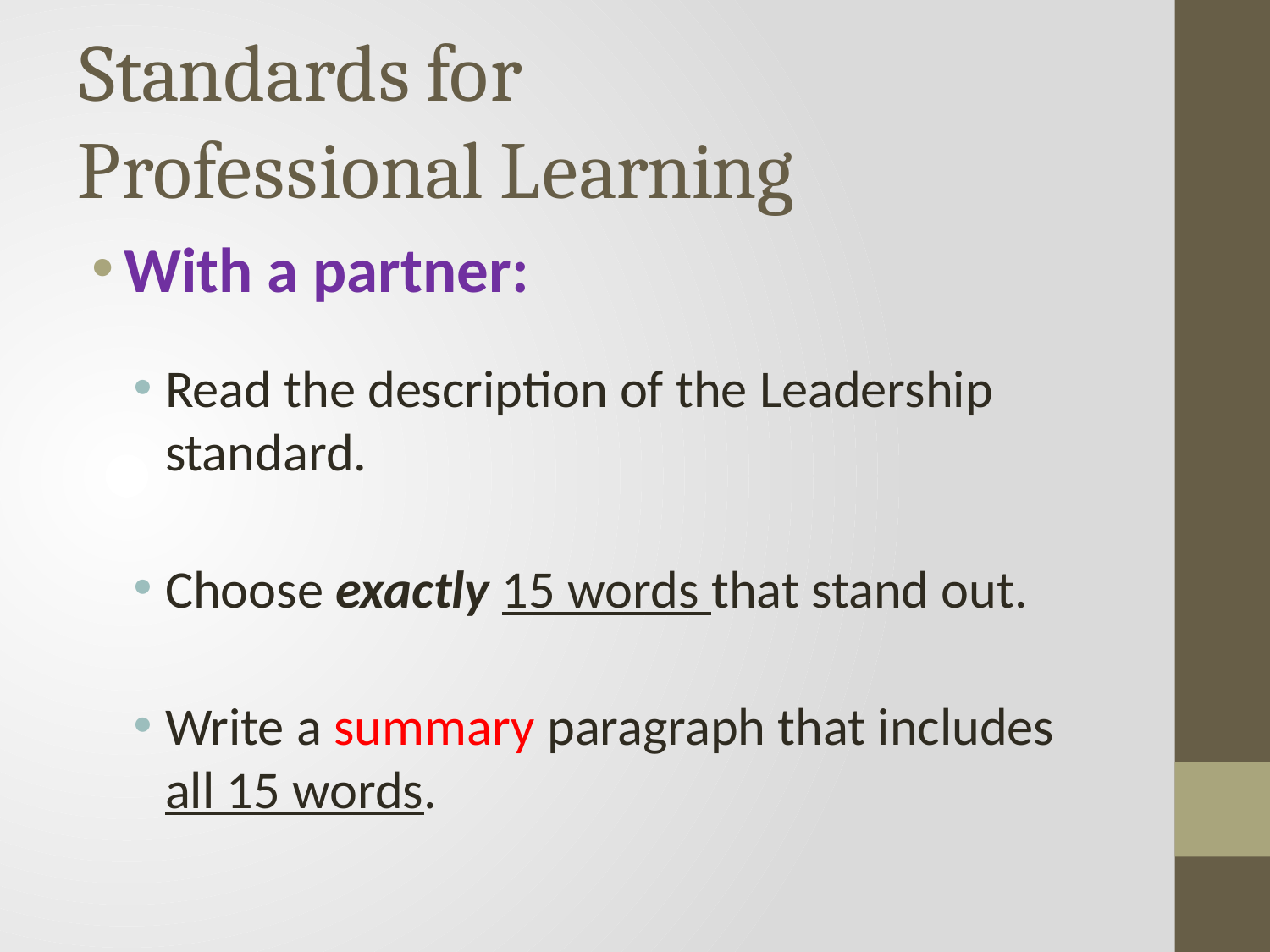

# Standards for Professional Learning
With a partner:

Read the description of the Leadership standard.

Choose exactly 15 words that stand out.

Write a summary paragraph that includes all 15 words.